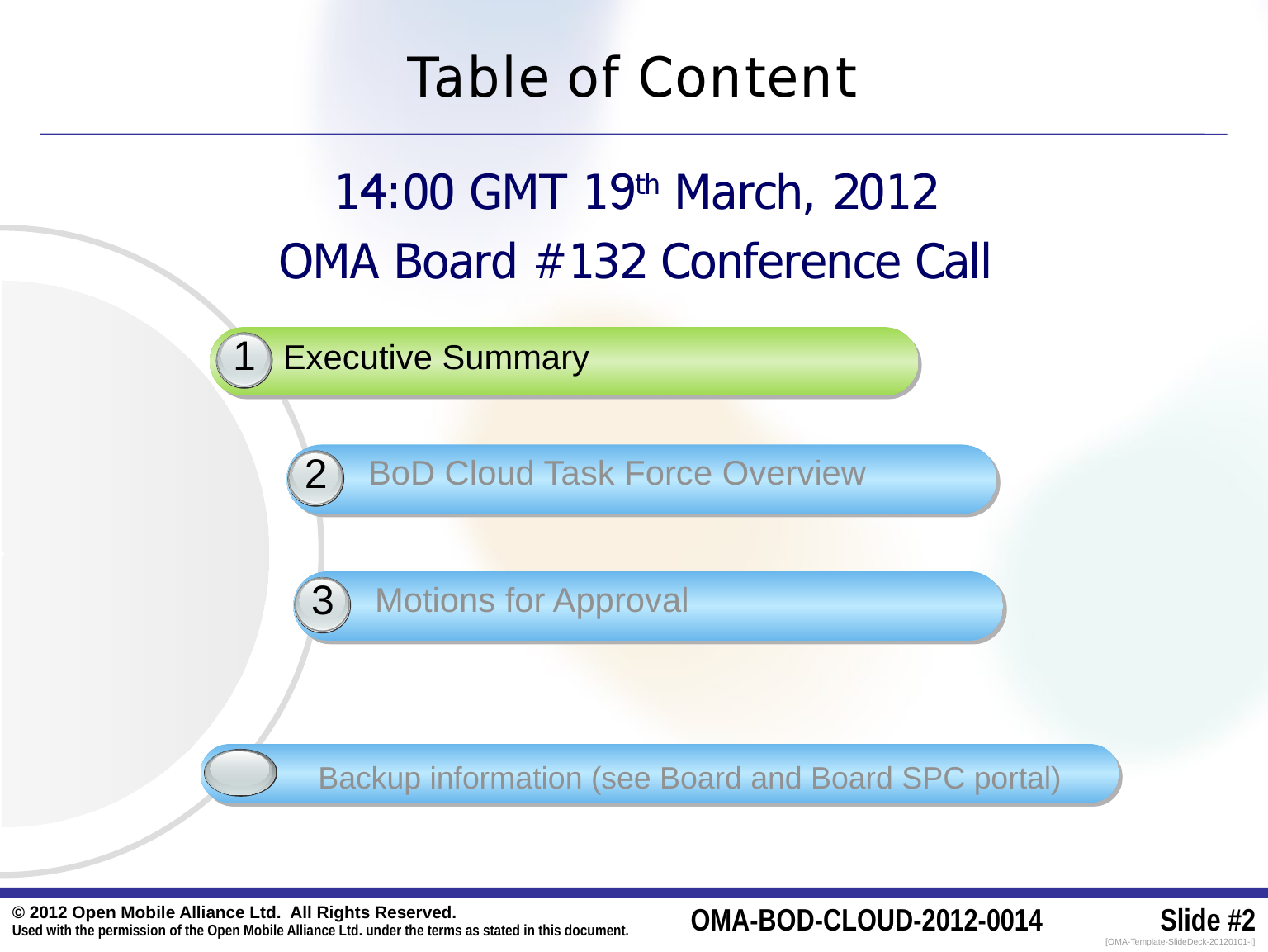

# Table of Content
14:00 GMT 19th March, 2012
OMA Board #132 Conference Call

1

 Executive Summary

2
BoD Cloud Task Force Overview

3
Motions for Approval

Backup information (see Board and Board SPC portal)